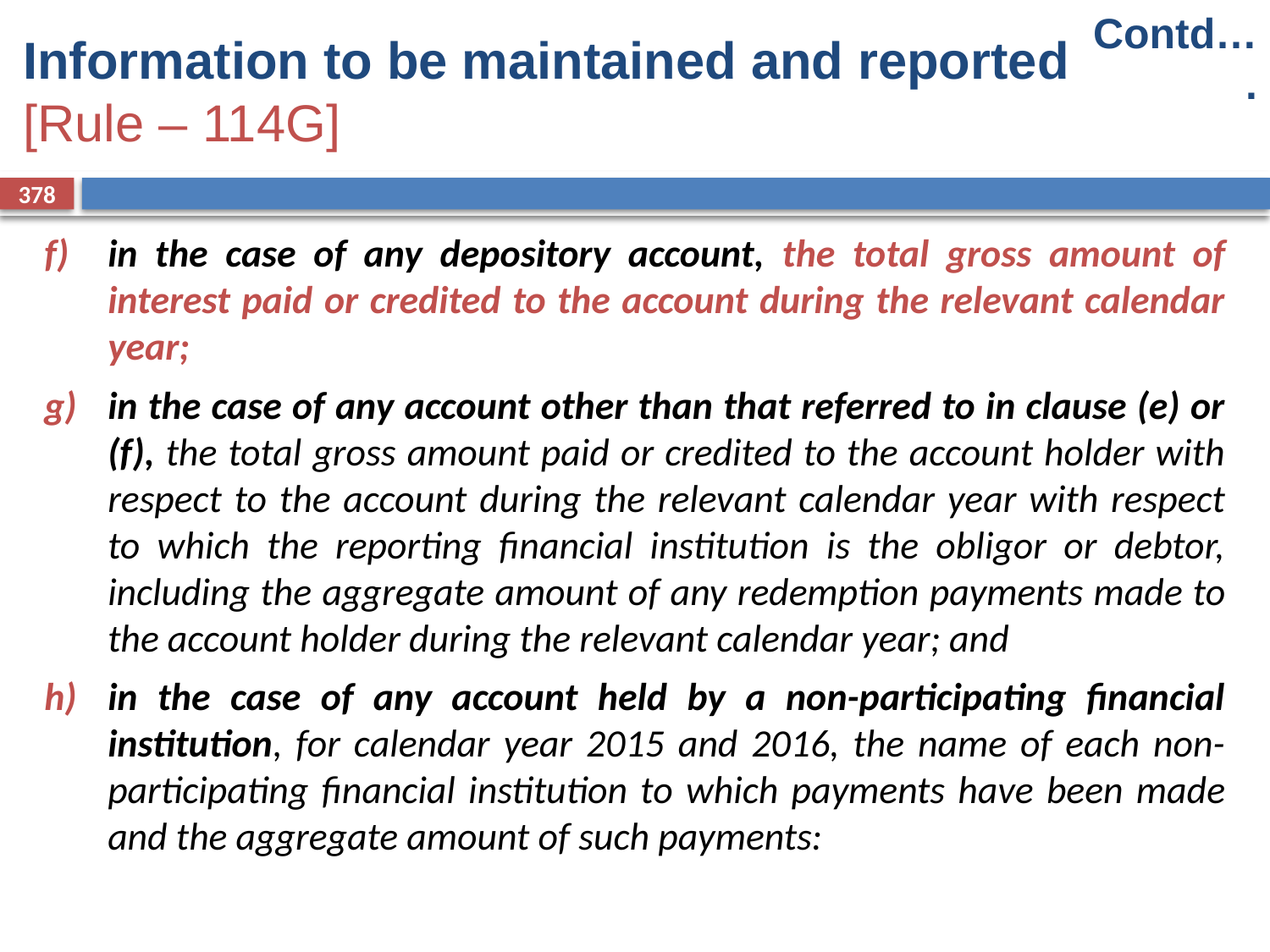

Contd….
# Information to be maintained and reported  [Rule – 114G]
378
in the case of any depository account, the total gross amount of interest paid or credited to the account during the relevant calendar year;
in the case of any account other than that referred to in clause (e) or (f), the total gross amount paid or credited to the account holder with respect to the account during the relevant calendar year with respect to which the reporting financial institution is the obligor or debtor, including the aggregate amount of any redemption payments made to the account holder during the relevant calendar year; and
in the case of any account held by a non-participating financial institution, for calendar year 2015 and 2016, the name of each non-participating financial institution to which payments have been made and the aggregate amount of such payments: